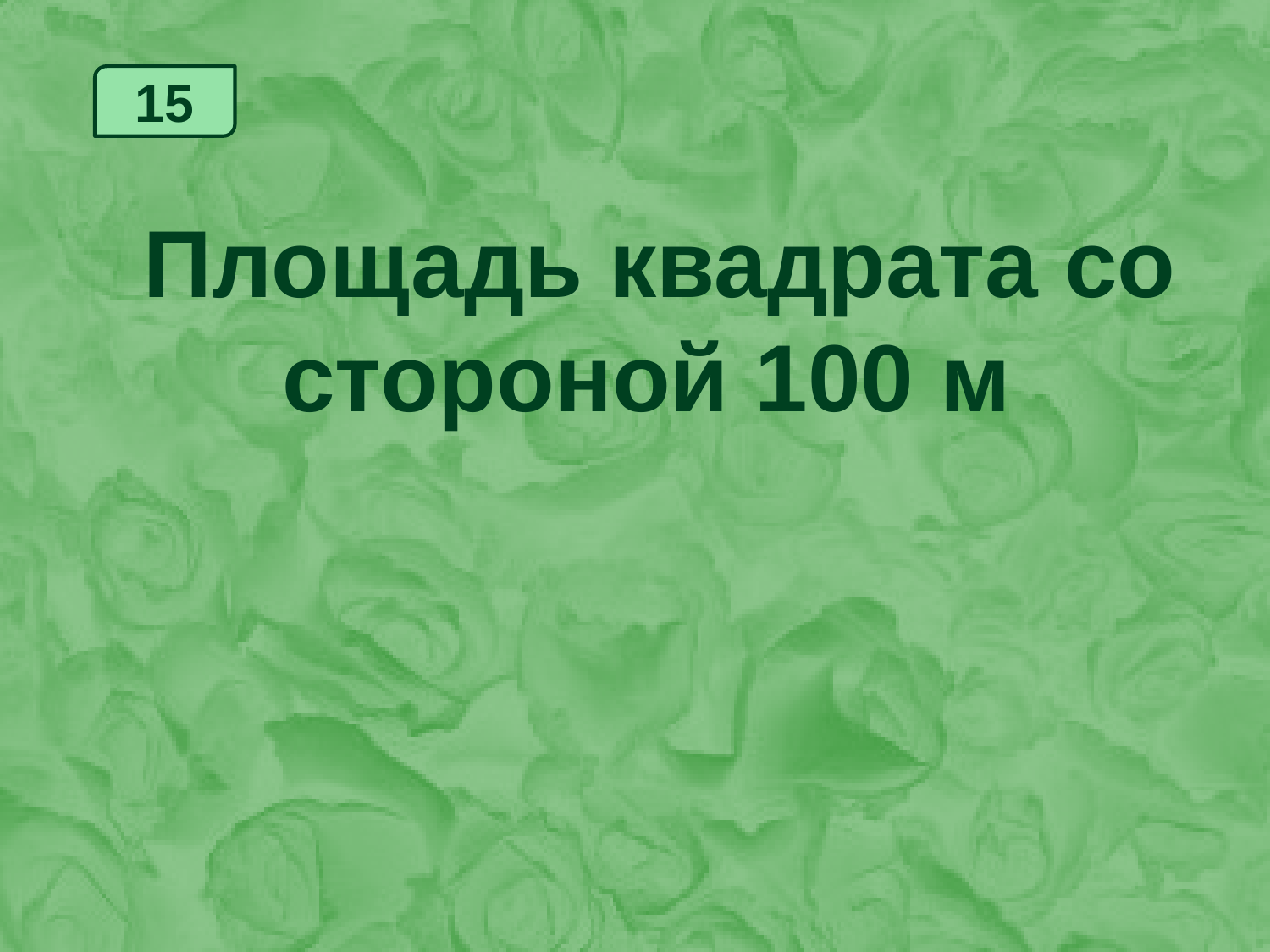

15
Площадь квадрата со стороной 100 м